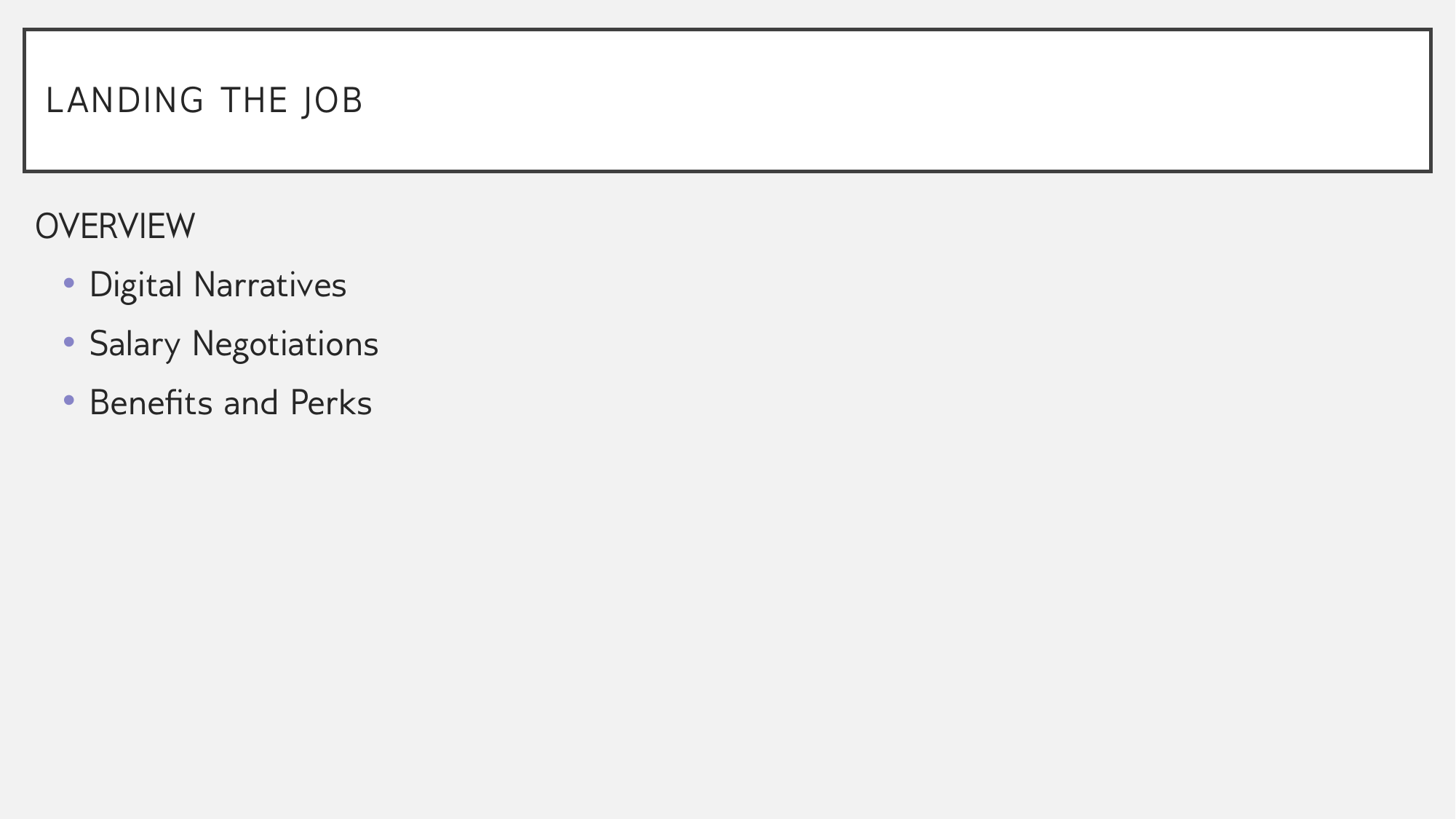

# Landing the Job
OVERVIEW
Digital Narratives
Salary Negotiations
Benefits and Perks